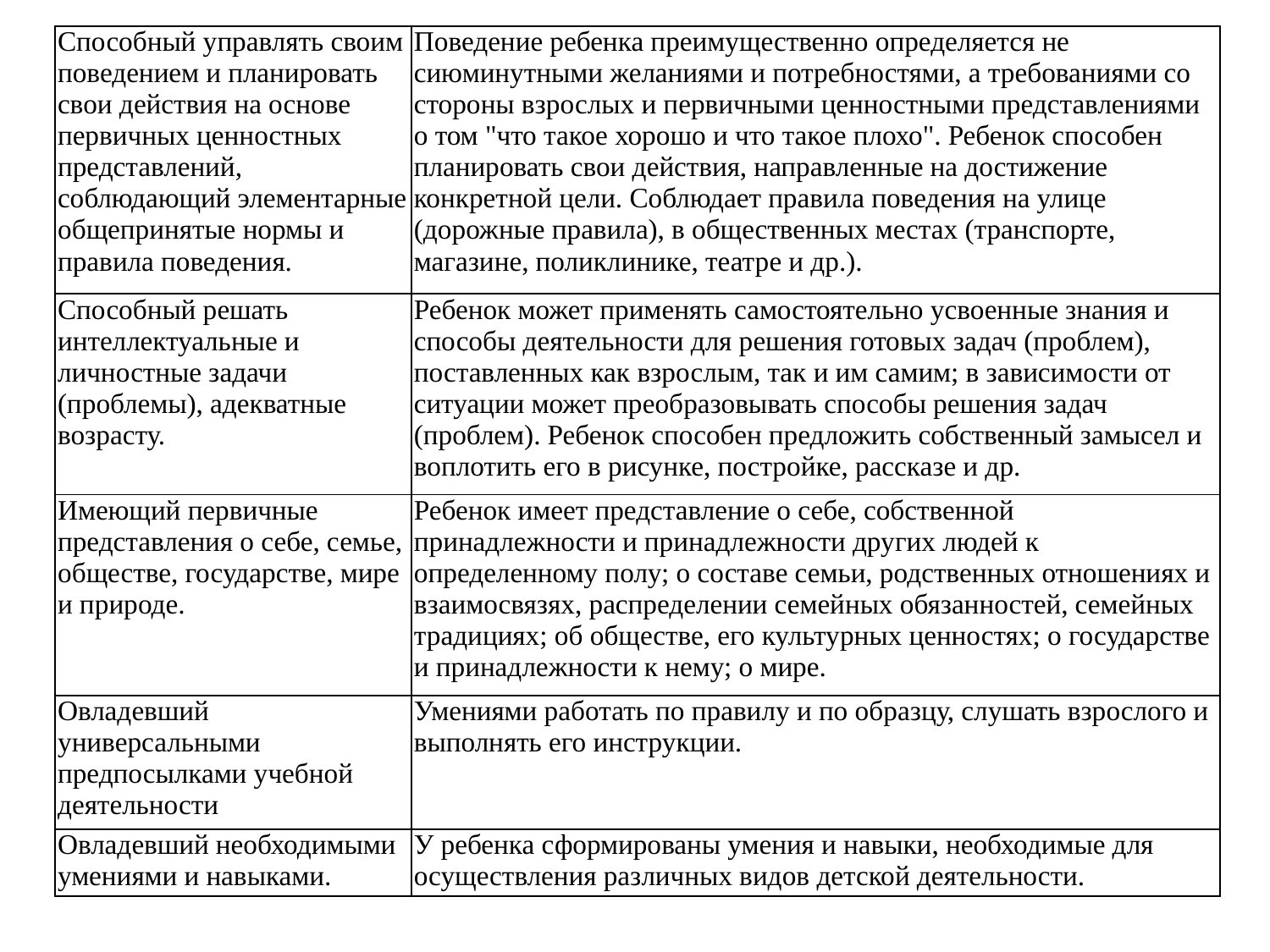

| Способный управлять своим поведением и планировать свои действия на основе первичных ценностных представлений, соблюдающий элементарные общепринятые нормы и правила поведения. | Поведение ребенка преимущественно определяется не сиюминутными желаниями и потребностями, а требованиями со стороны взрослых и первичными ценностными представлениями о том "что такое хорошо и что такое плохо". Ребенок способен планировать свои действия, направленные на достижение конкретной цели. Соблюдает правила поведения на улице (дорожные правила), в общественных местах (транспорте, магазине, поликлинике, театре и др.). |
| --- | --- |
| Способный решать интеллектуальные и личностные задачи (проблемы), адекватные возрасту. | Ребенок может применять самостоятельно усвоенные знания и способы деятельности для решения готовых задач (проблем), поставленных как взрослым, так и им самим; в зависимости от ситуации может преобразовывать способы решения задач (проблем). Ребенок способен предложить собственный замысел и воплотить его в рисунке, постройке, рассказе и др. |
| Имеющий первичные представления о себе, семье, обществе, государстве, мире и природе. | Ребенок имеет представление о себе, собственной принадлежности и принадлежности других людей к определенному полу; о составе семьи, родственных отношениях и взаимосвязях, распределении семейных обязанностей, семейных традициях; об обществе, его культурных ценностях; о государстве и принадлежности к нему; о мире. |
| Овладевший универсальными предпосылками учебной деятельности | Умениями работать по правилу и по образцу, слушать взрослого и выполнять его инструкции. |
| Овладевший необходимыми умениями и навыками. | У ребенка сформированы умения и навыки, необходимые для осуществления различных видов детской деятельности. |